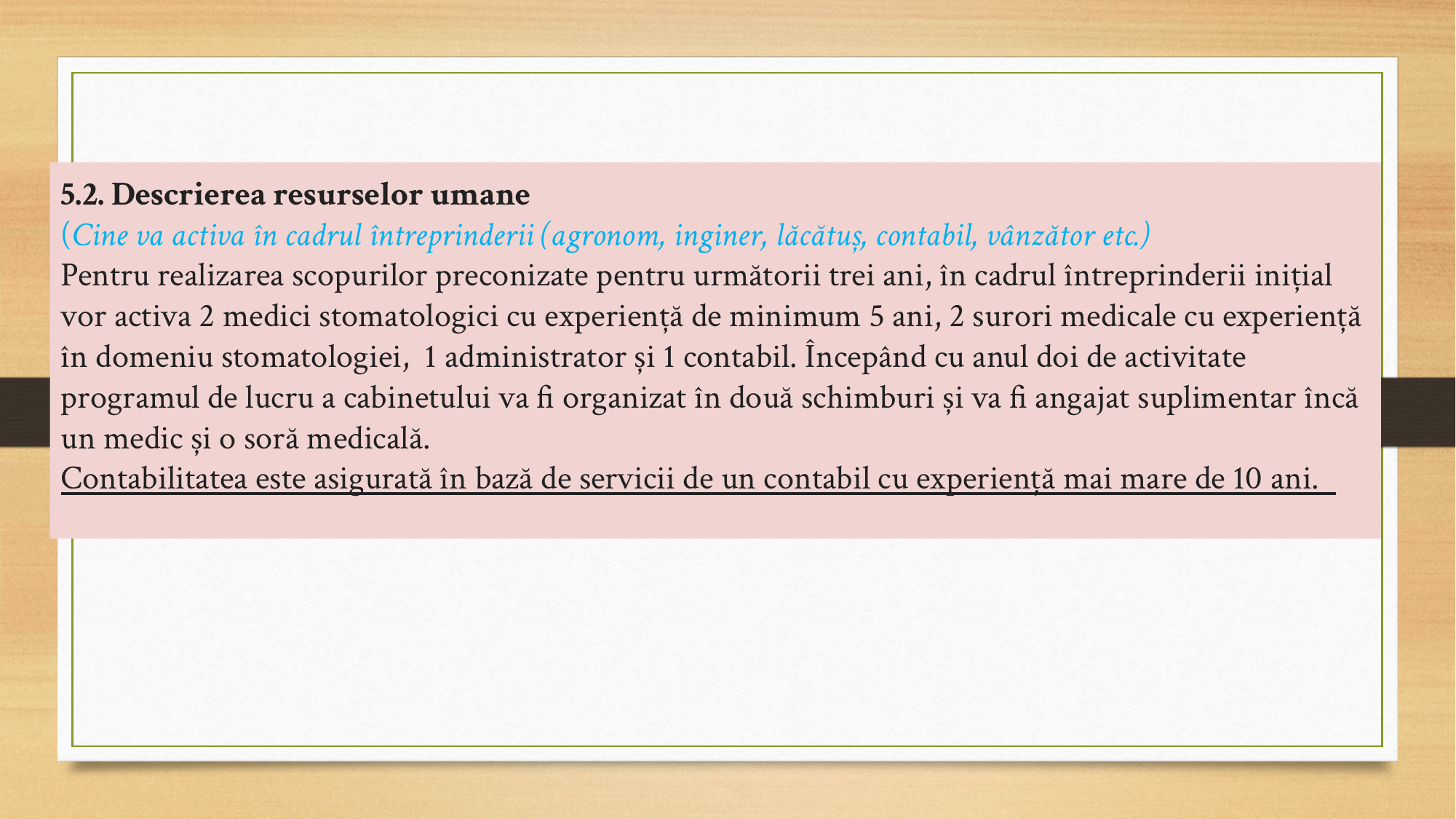

# 5.2. Descrierea resurselor umane (Cine va activa în cadrul întreprinderii (agronom, inginer, lăcătuş, contabil, vânzător etc.) Pentru realizarea scopurilor preconizate pentru următorii trei ani, în cadrul întreprinderii inițial vor activa 2 medici stomatologici cu experiență de minimum 5 ani, 2 surori medicale cu experiență în domeniu stomatologiei,  1 administrator și 1 contabil. Începând cu anul doi de activitate programul de lucru a cabinetului va fi organizat în două schimburi și va fi angajat suplimentar încă un medic și o soră medicală. Contabilitatea este asigurată în bază de servicii de un contabil cu experiență mai mare de 10 ani.